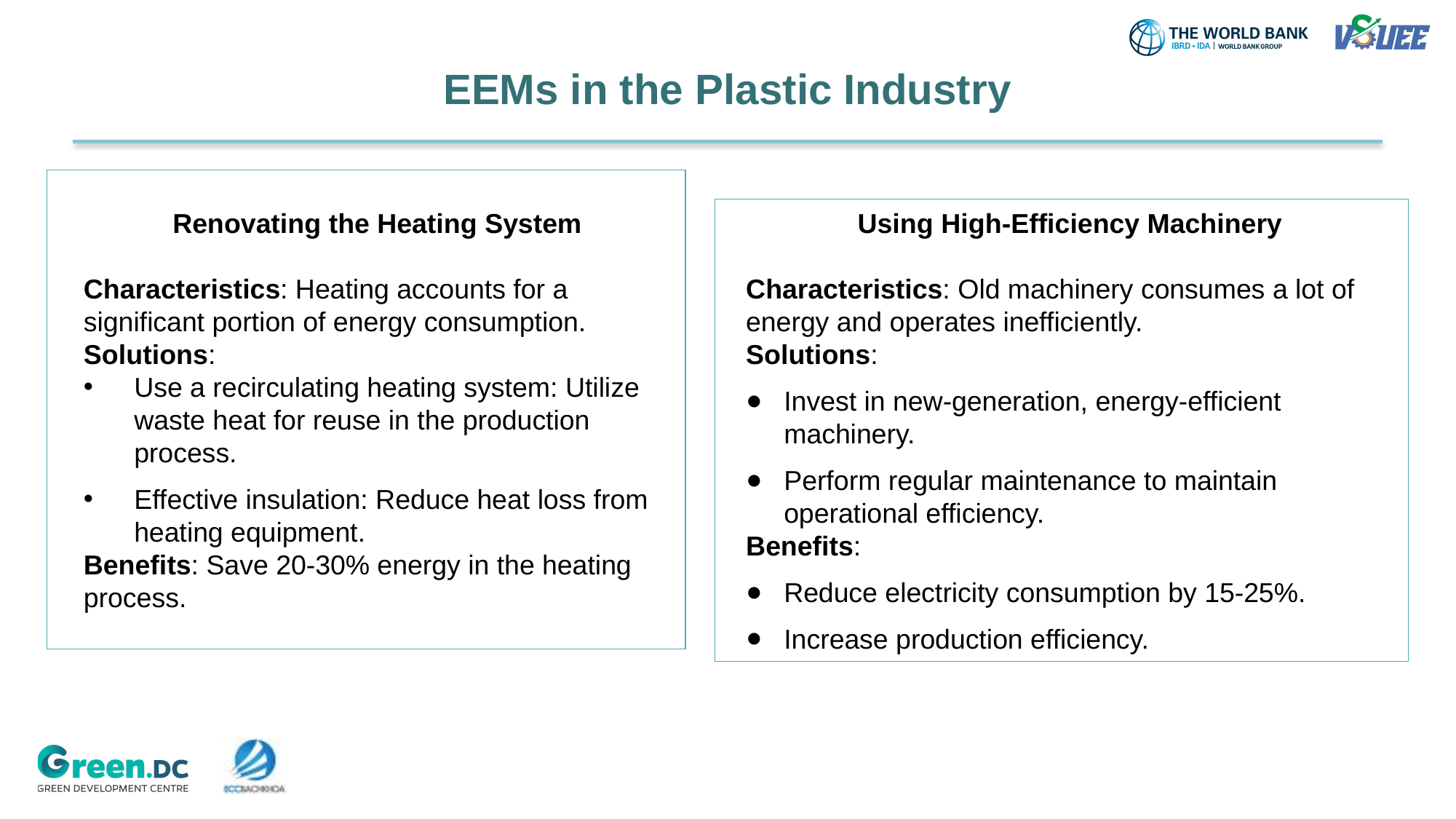

# EEMs in the Plastic Industry
Renovating the Heating System

Characteristics: Heating accounts for a significant portion of energy consumption.
Solutions:
Use a recirculating heating system: Utilize waste heat for reuse in the production process.
Effective insulation: Reduce heat loss from heating equipment.
Benefits: Save 20-30% energy in the heating process.
Using High-Efficiency Machinery

Characteristics: Old machinery consumes a lot of energy and operates inefficiently.
Solutions:
Invest in new-generation, energy-efficient machinery.
Perform regular maintenance to maintain operational efficiency.
Benefits:
Reduce electricity consumption by 15-25%.
Increase production efficiency.